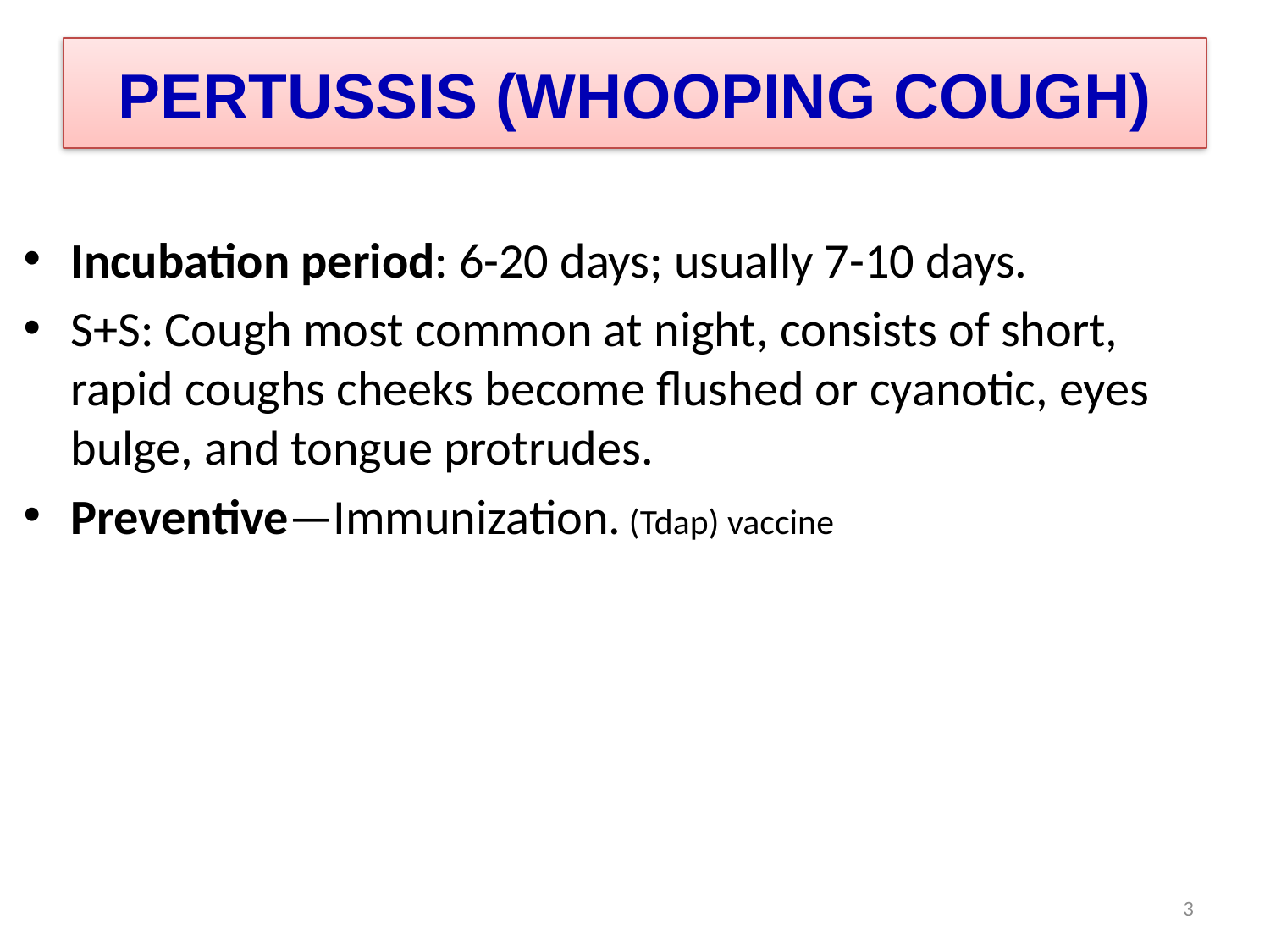

# PERTUSSIS (WHOOPING COUGH)
Incubation period: 6-20 days; usually 7-10 days.
S+S: Cough most common at night, consists of short, rapid coughs cheeks become flushed or cyanotic, eyes bulge, and tongue protrudes.
Preventive—Immunization. (Tdap) vaccine

3